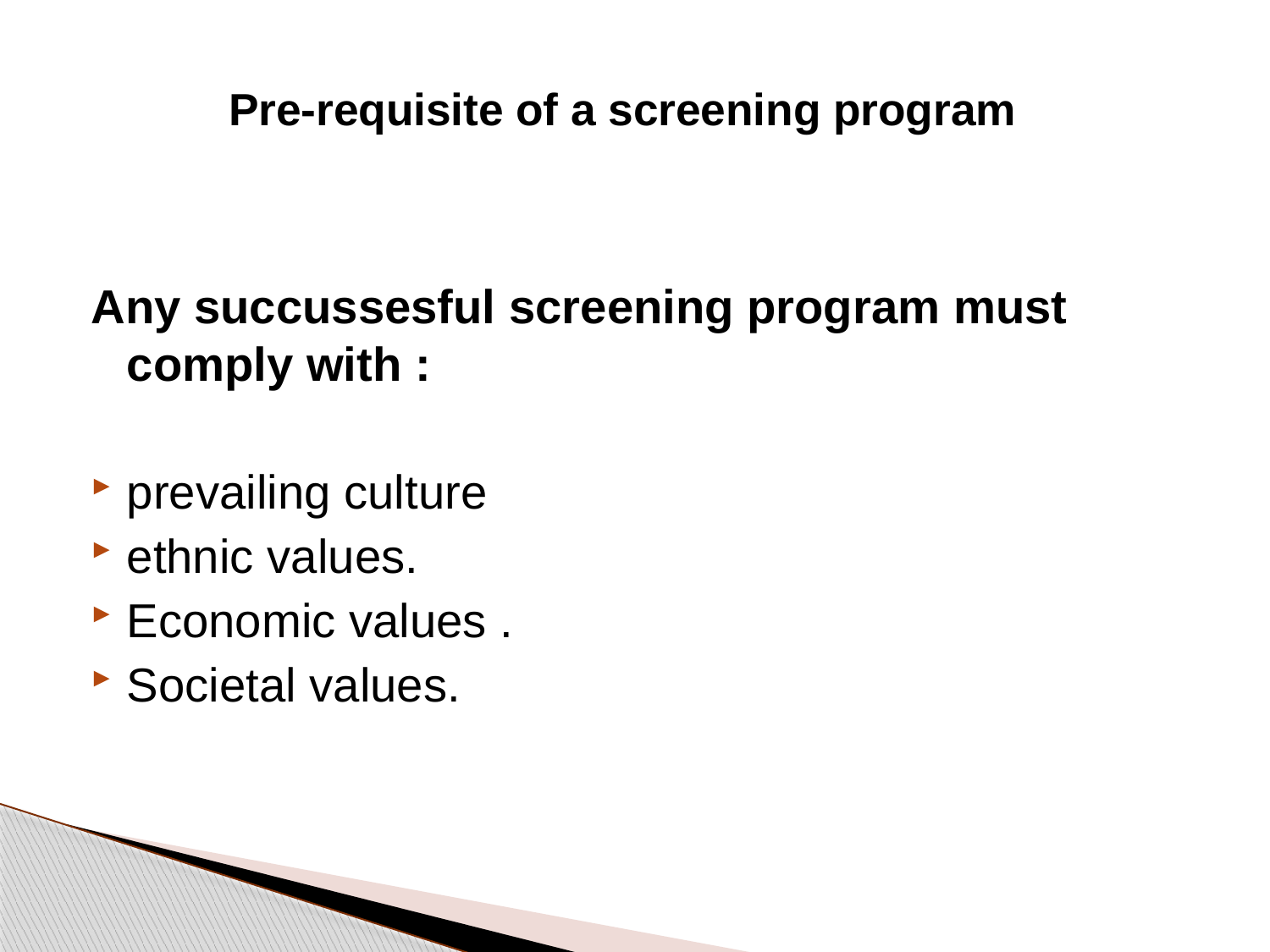

# Pre-requisite of a screening program

Any succussesful screening program must comply with :

prevailing culture
ethnic values.
Economic values .
Societal values.